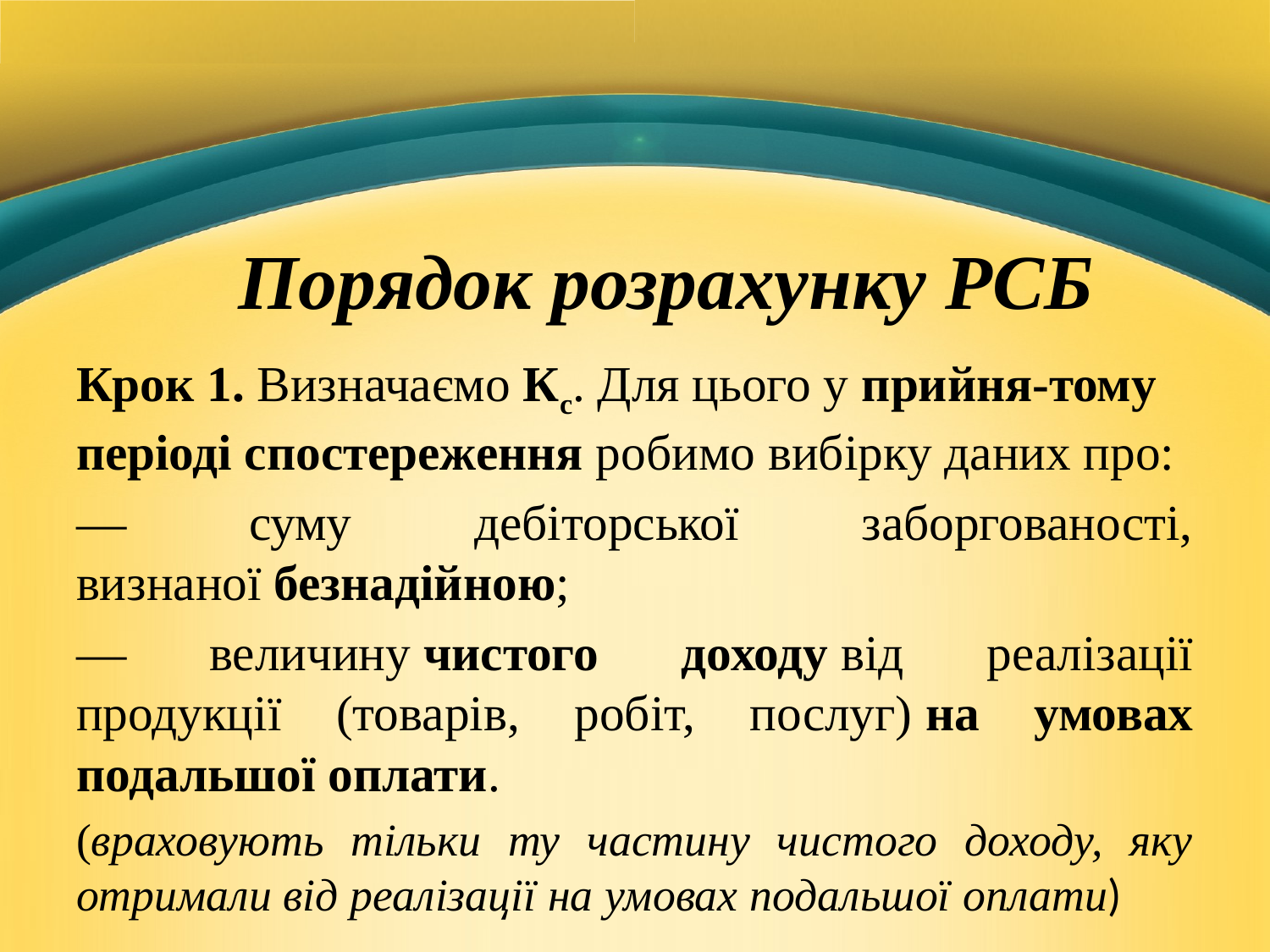

# Порядок розрахунку РСБ
Крок 1. Визначаємо Кс. Для цього у прийня-тому періоді спостереження робимо вибірку даних про:
— суму дебіторської заборгованості, визнаної безнадійною;
— величину чистого доходу від реалізації продукції (товарів, робіт, послуг) на умовах подальшої оплати.
(враховують тільки ту частину чистого доходу, яку отримали від реалізації на умовах подальшої оплати)